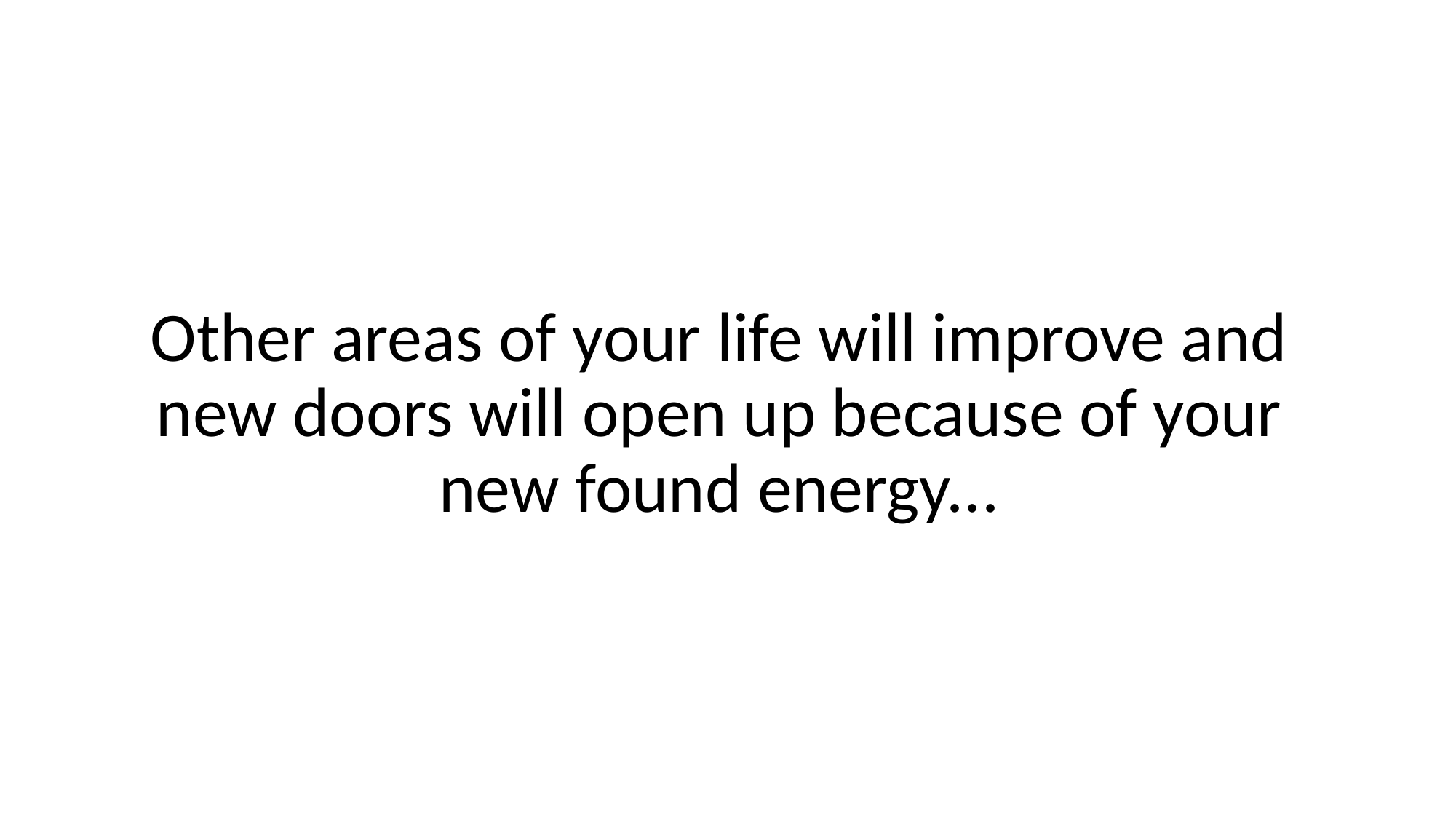

Other areas of your life will improve and new doors will open up because of your new found energy...